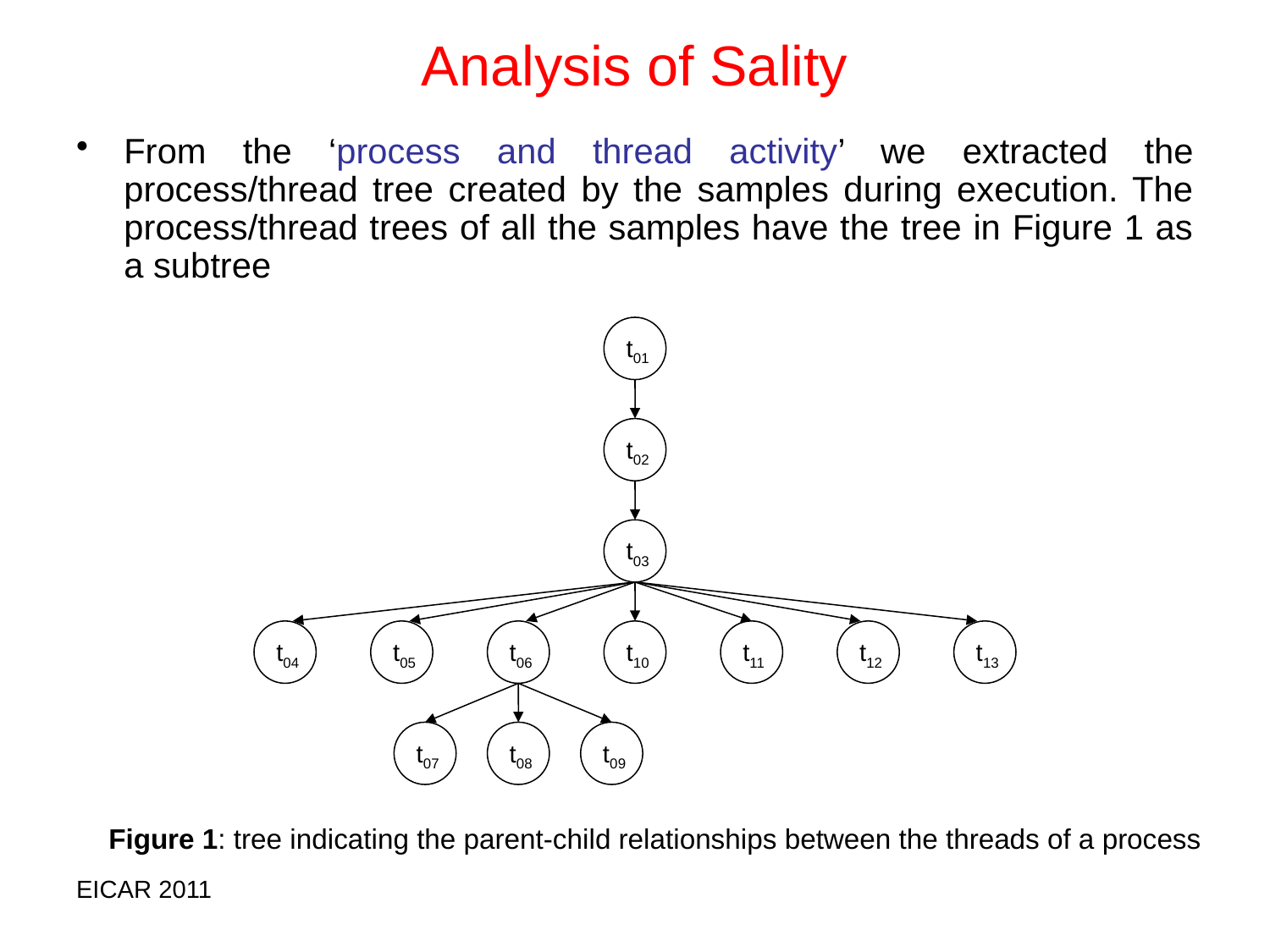

# Analysis of Sality
From the ‘process and thread activity’ we extracted the process/thread tree created by the samples during execution. The process/thread trees of all the samples have the tree in Figure 1 as a subtree

t01

t02

t03

t04

t05

t06

t10

t11

t12

t13

t07

t08

t09
Figure 1: tree indicating the parent-child relationships between the threads of a process
EICAR 2011